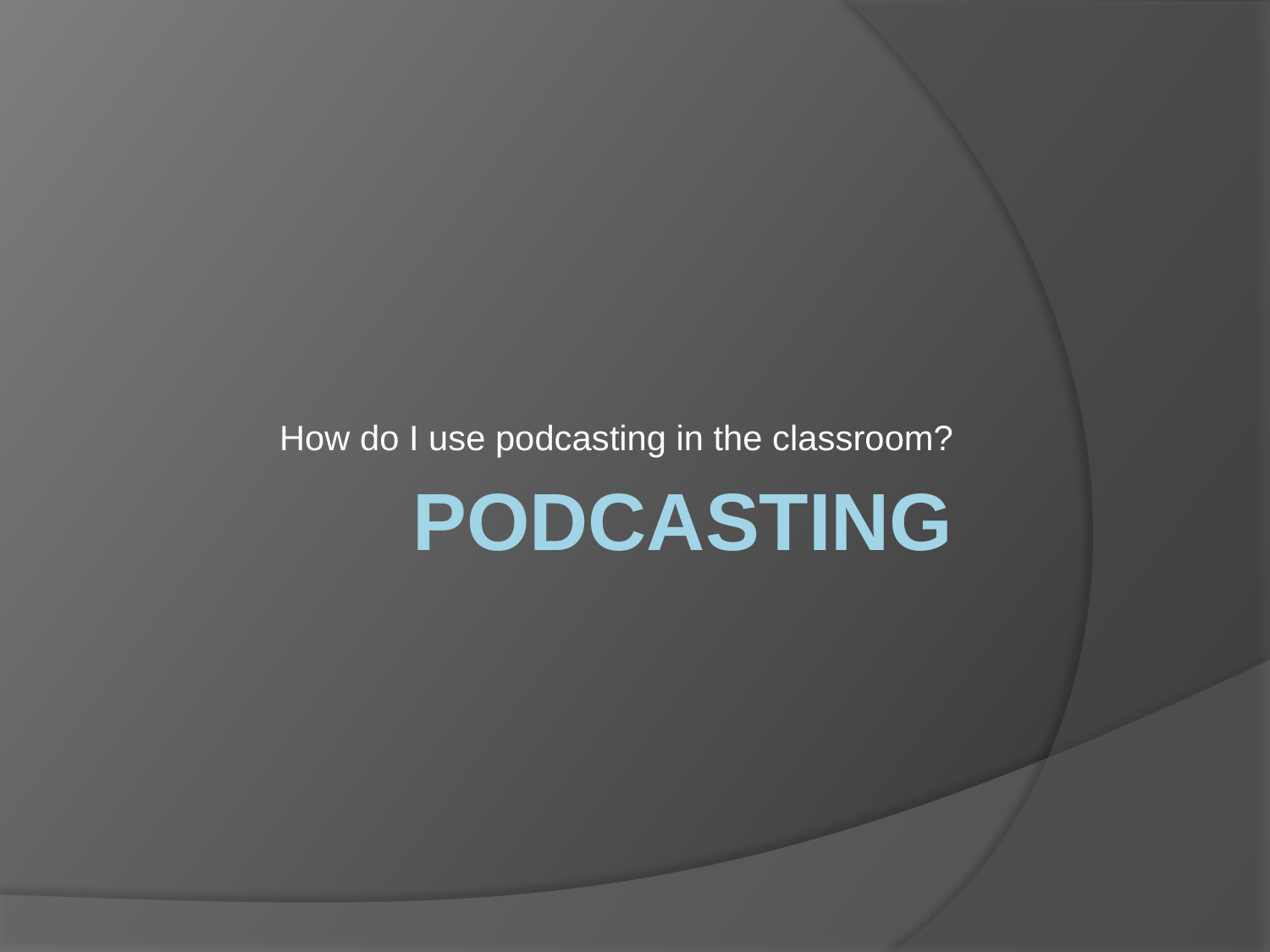

How do I use podcasting in the classroom?
# Podcasting